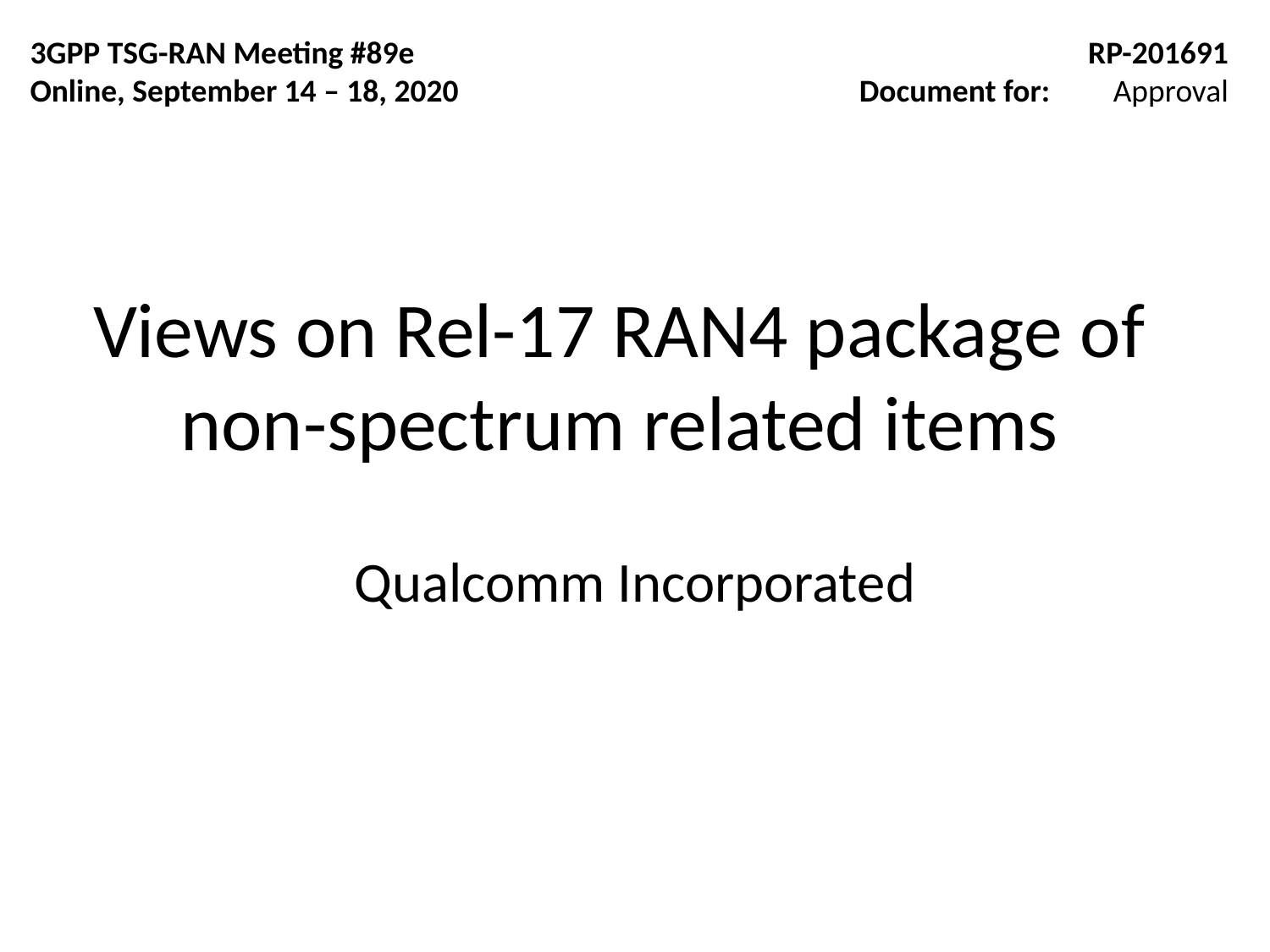

3GPP TSG-RAN Meeting #89e
Online, September 14 – 18, 2020
RP-201691
Document for:	Approval
# Views on Rel-17 RAN4 package of non-spectrum related items
Qualcomm Incorporated